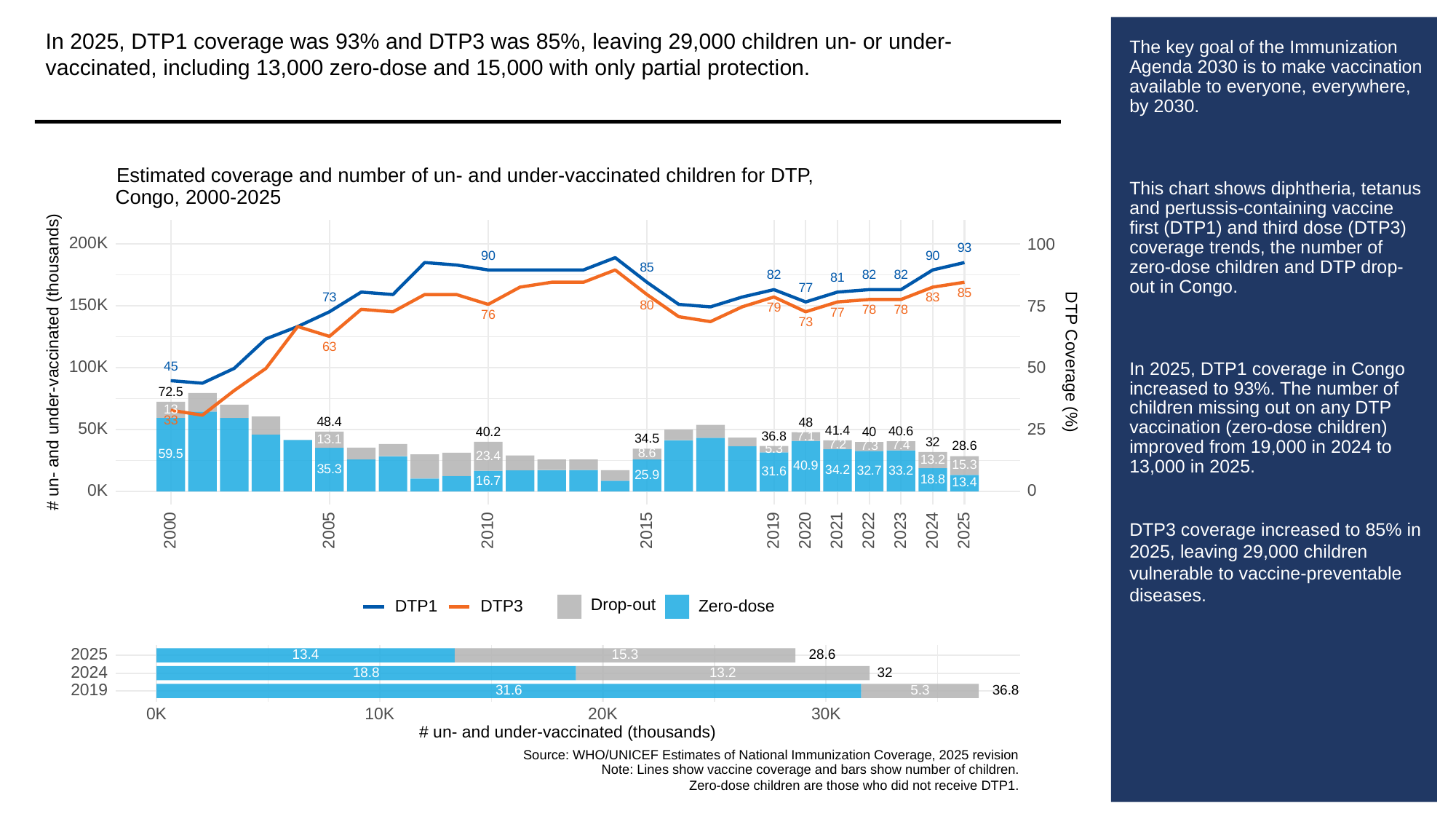

In 2025, DTP1 coverage was 93% and DTP3 was 85%, leaving 29,000 children un- or under-vaccinated, including 13,000 zero-dose and 15,000 with only partial protection.
# The key goal of the Immunization Agenda 2030 is to make vaccination available to everyone, everywhere, by 2030.

This chart shows diphtheria, tetanus and pertussis-containing vaccine first (DTP1) and third dose (DTP3) coverage trends, the number of zero-dose children and DTP drop-out in Congo.

In 2025, DTP1 coverage in Congo increased to 93%. The number of children missing out on any DTP vaccination (zero-dose children) improved from 19,000 in 2024 to 13,000 in 2025.

DTP3 coverage increased to 85% in 2025, leaving 29,000 children vulnerable to vaccine-preventable diseases.

Estimated coverage and number of un- and under-vaccinated children for DTP,
Congo, 2000-2025

200K
100
93

90
90

85

82
82
82
81

77
85
73
83
150K
75
80
79
78
78

77
76
73

63
# un- and under-vaccinated (thousands)
DTP Coverage (%)
100K
45
50

72.5

13

33
48.4

48
50K
25

41.4
40.6
40.2
40

36.8
7.1

34.5
13.1

32

7.2

7.4

7.3

28.6

5.3

8.6
59.5

23.4

13.2

15.3
40.9
35.3
34.2
33.2
32.7
31.6

25.9

18.8

16.7
13.4

0K
0

2023
2000
2005
2010
2015
2019
2020
2021
2022
2024
2025

Drop-out
DTP3
Zero-dose
DTP1

2025
13.4
15.3
28.6

2024
13.2
32
18.8

2019
31.6
5.3
36.8

30K
0K
10K
20K
# un- and under-vaccinated (thousands)
Source: WHO/UNICEF Estimates of National Immunization Coverage, 2025 revision
Note: Lines show vaccine coverage and bars show number of children.
Zero-dose children are those who did not receive DTP1.